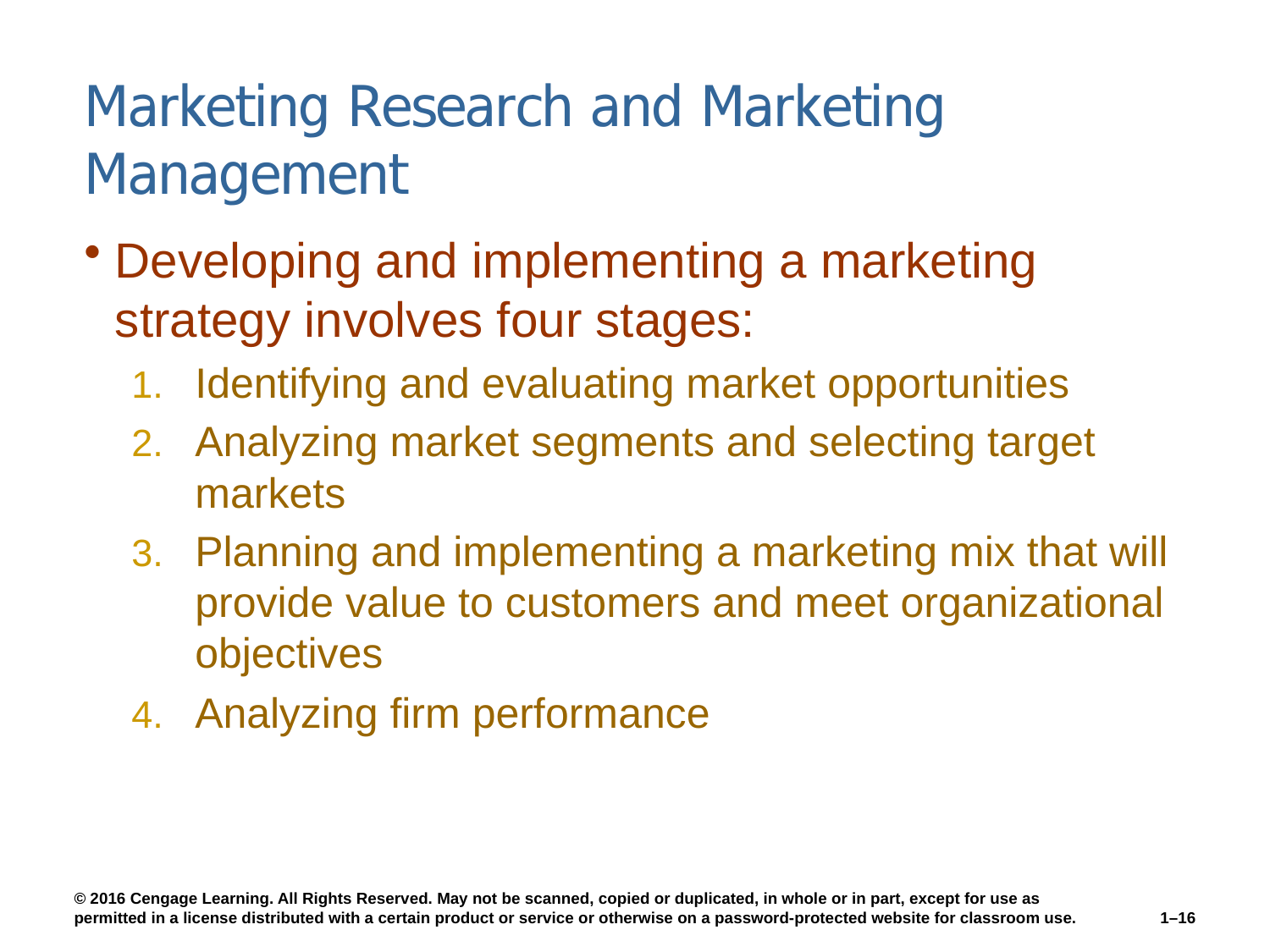

# Marketing Research and Marketing Management
Developing and implementing a marketing strategy involves four stages:
Identifying and evaluating market opportunities
Analyzing market segments and selecting target markets
Planning and implementing a marketing mix that will provide value to customers and meet organizational objectives
Analyzing firm performance
1–16
© 2016 Cengage Learning. All Rights Reserved. May not be scanned, copied or duplicated, in whole or in part, except for use as permitted in a license distributed with a certain product or service or otherwise on a password-protected website for classroom use.